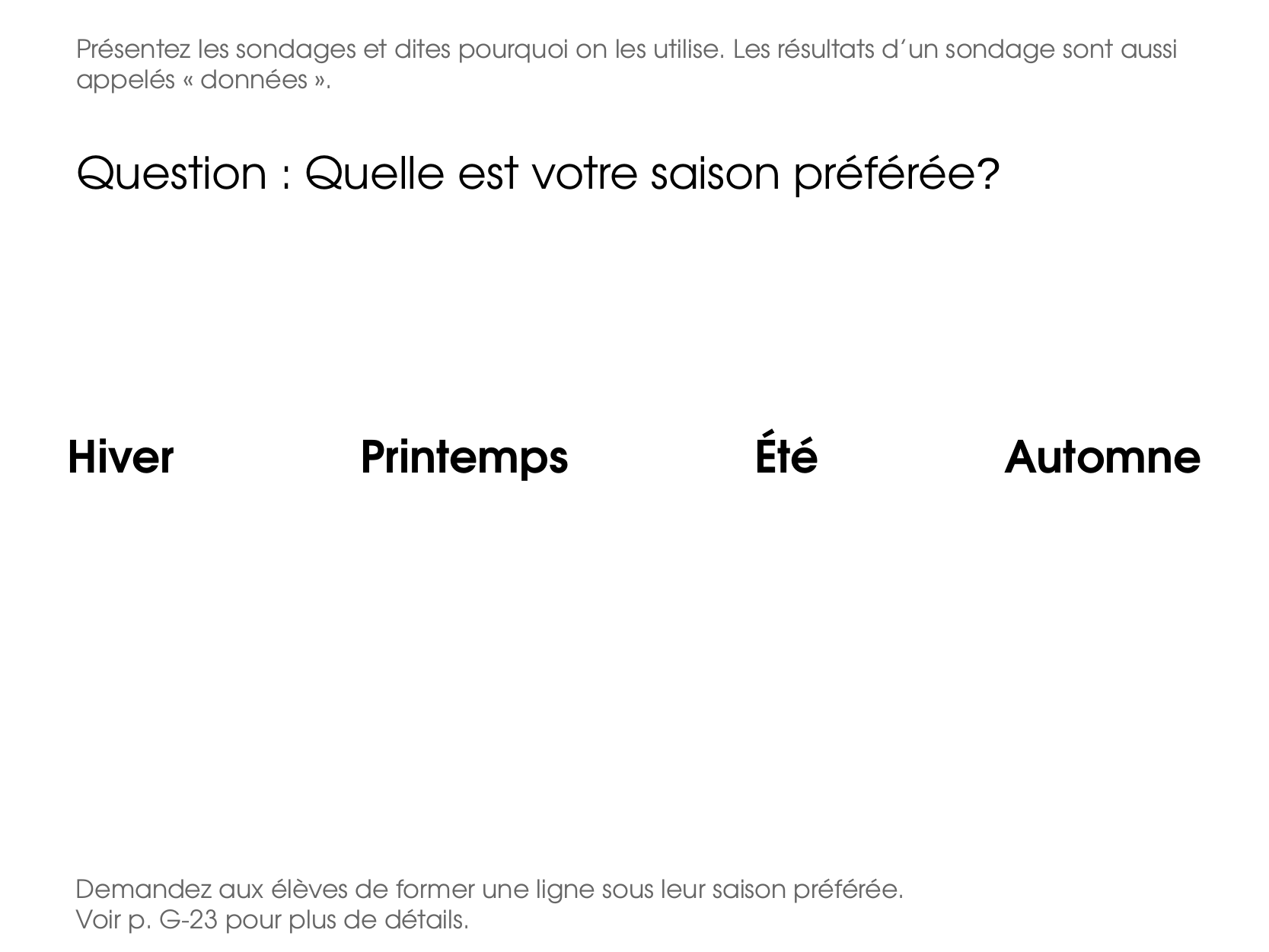

Présentez les sondages et dites pourquoi on les utilise. Les résultats d’un sondage sont aussi appelés « données ».
Question :	Quelle est votre saison préférée?
Hiver               Printemps               Été               Automne
Demandez aux élèves de former une ligne sous leur saison préférée. Voir p. G-23 pour plus de détails.